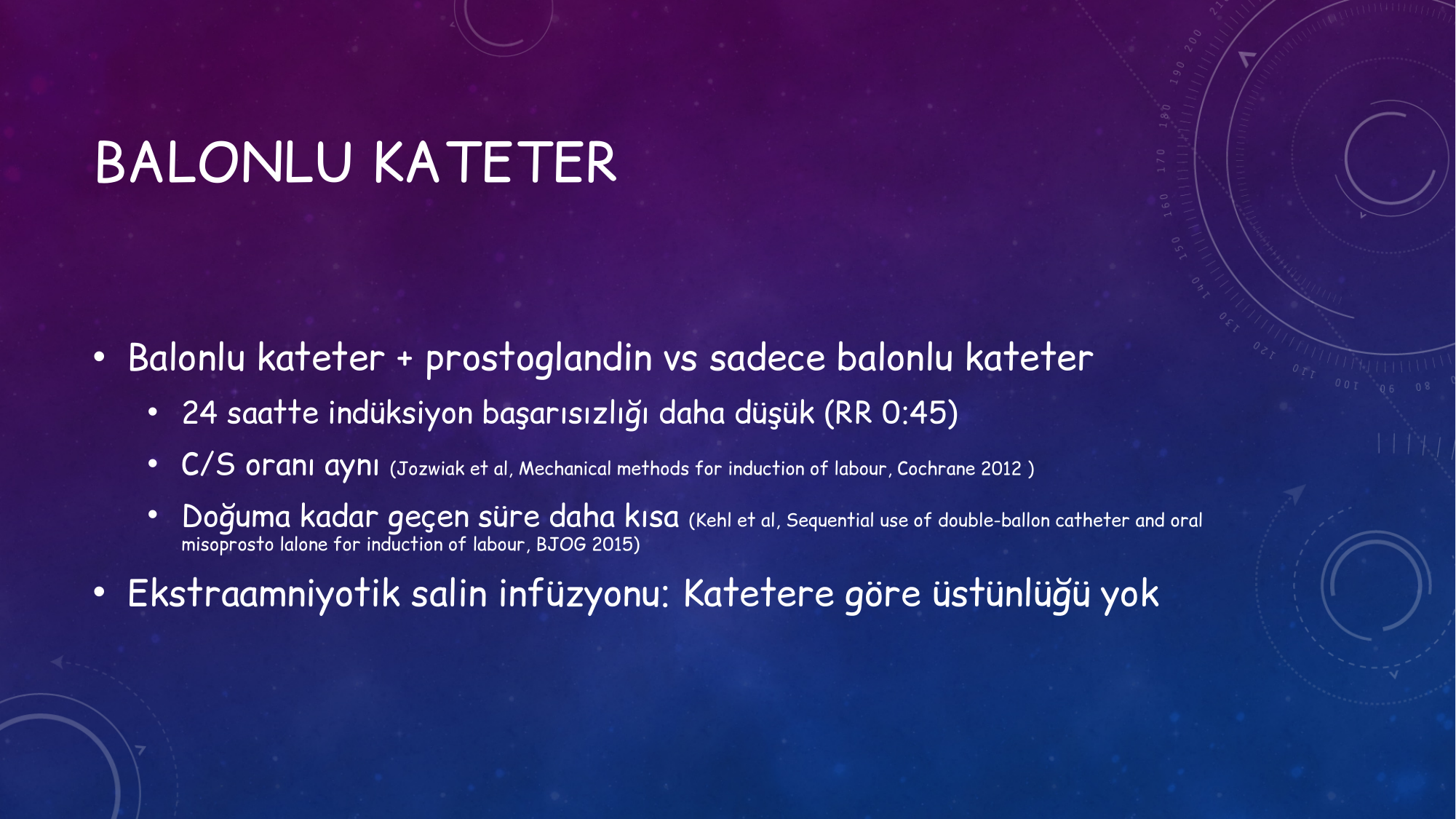

# BALONLU KATETER
Balonlu kateter + prostoglandin vs sadece balonlu kateter
24 saatte indüksiyon başarısızlığı daha düşük (RR 0:45)
C/S oranı aynı (Jozwiak et al, Mechanical methods for induction of labour, Cochrane 2012 )
Doğuma kadar geçen süre daha kısa (Kehl et al, Sequential use of double-ballon catheter and oral misoprosto lalone for induction of labour, BJOG 2015)
Ekstraamniyotik salin infüzyonu: Katetere göre üstünlüğü yok